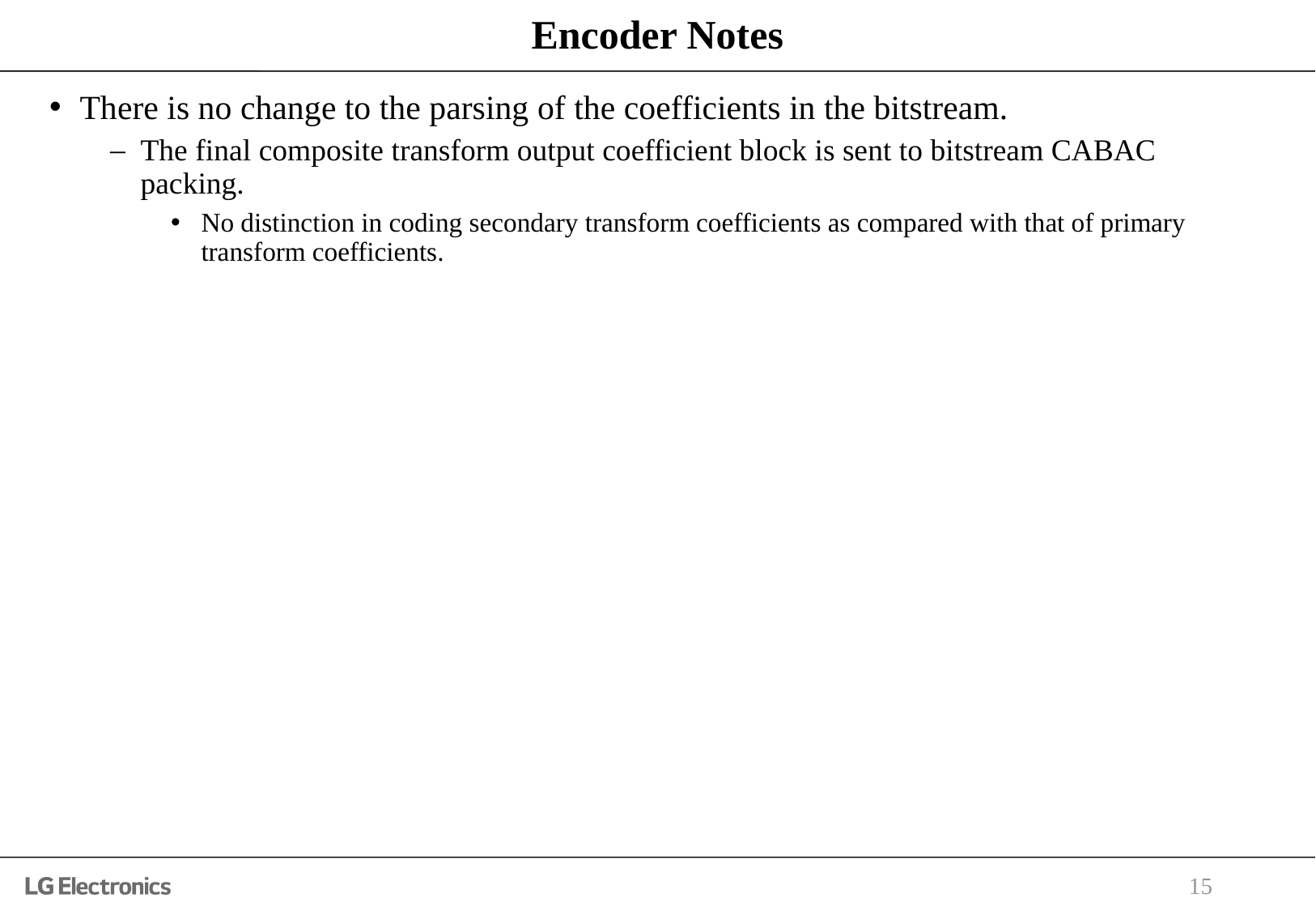

# Encoder Notes
There is no change to the parsing of the coefficients in the bitstream.
The final composite transform output coefficient block is sent to bitstream CABAC packing.
No distinction in coding secondary transform coefficients as compared with that of primary transform coefficients.

15